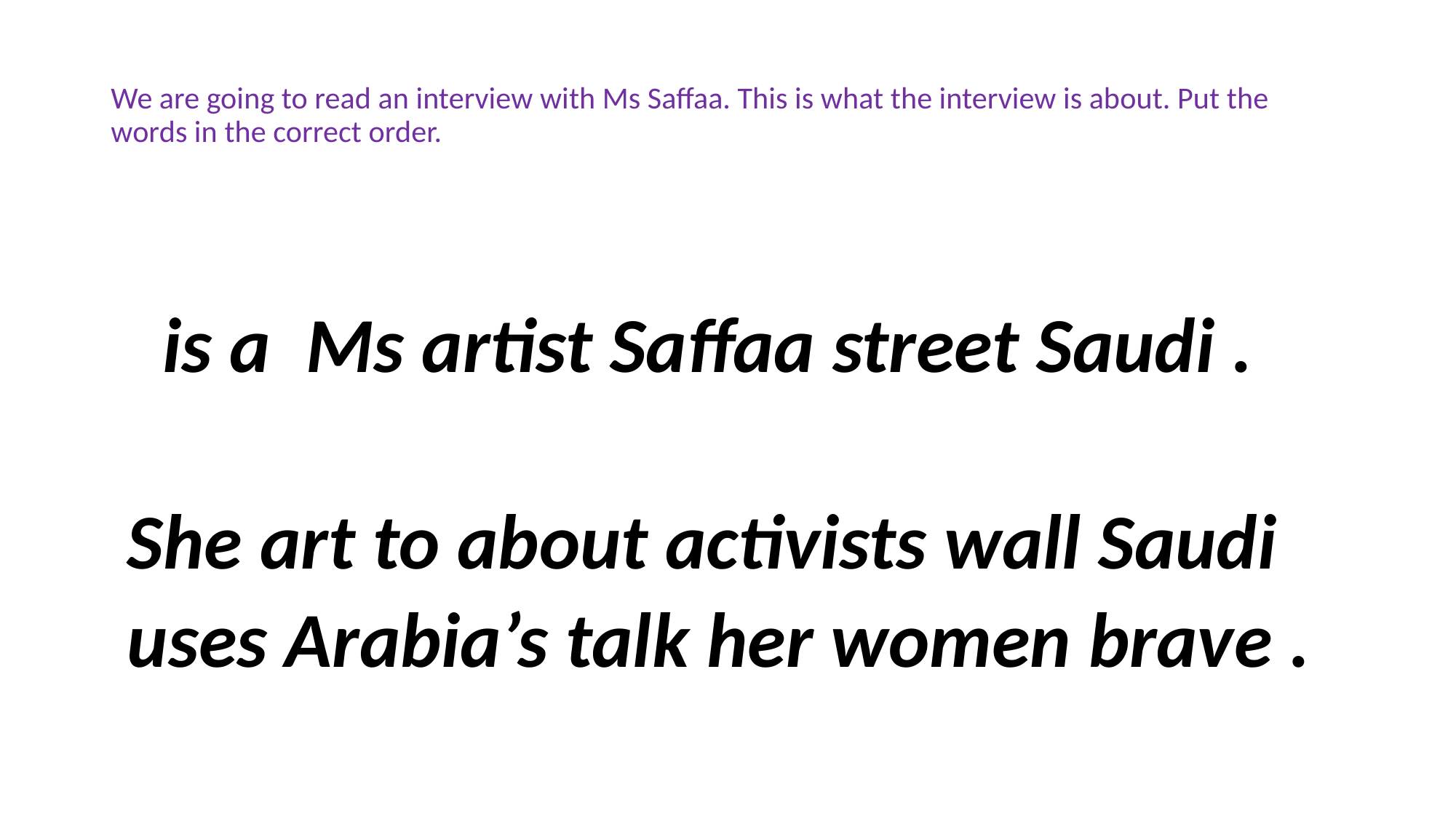

# We are going to read an interview with Ms Saffaa. This is what the interview is about. Put the words in the correct order.

    is a  Ms artist Saffaa street Saudi .

  She art to about activists wall Saudi
  uses Arabia’s talk her women brave .